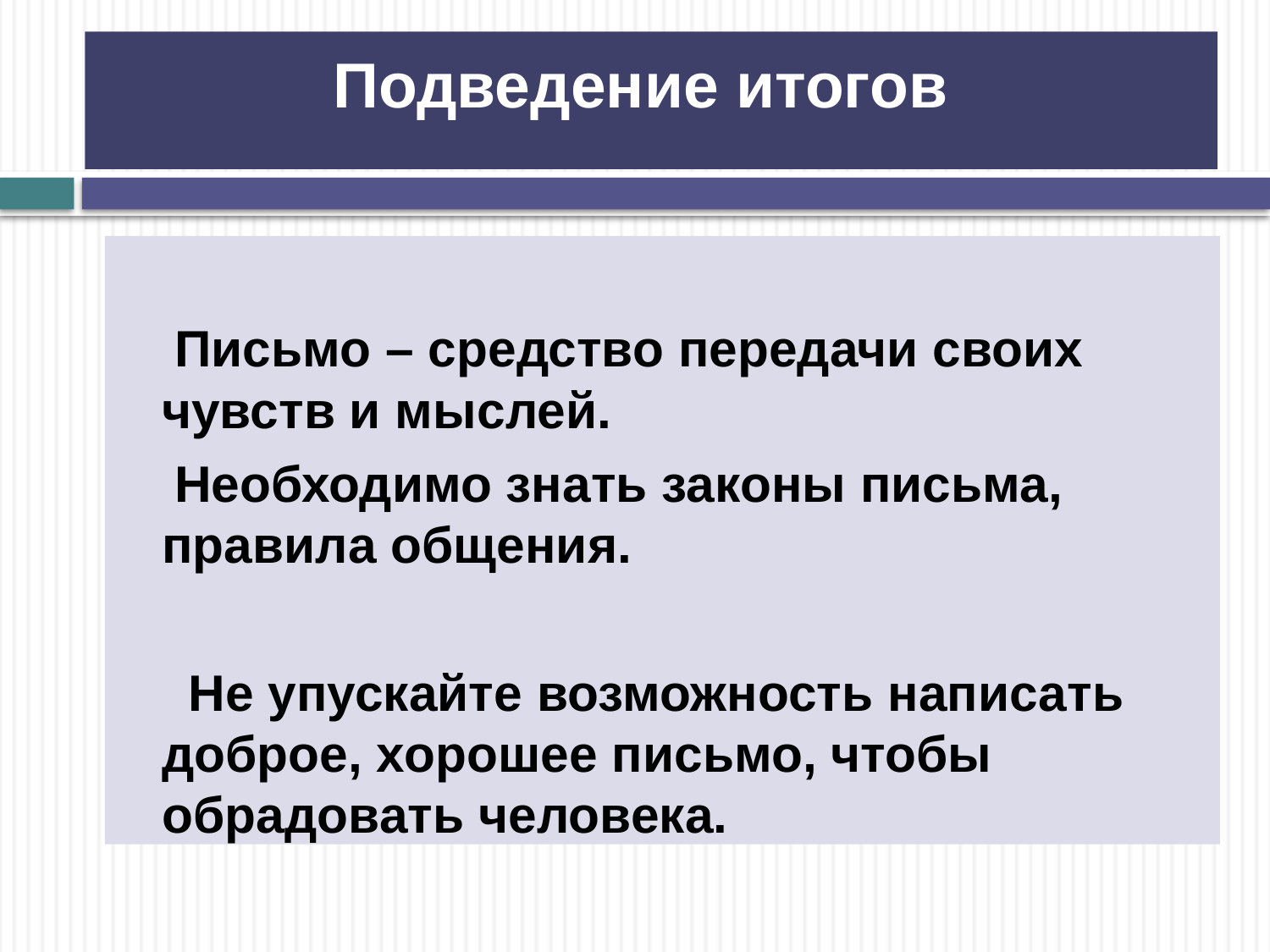

Подведение итогов

    Письмо – средство передачи своих чувств и мыслей.
    Необходимо знать законы письма, правила общения.

     Не упускайте возможность написать доброе, хорошее письмо, чтобы обрадовать человека.